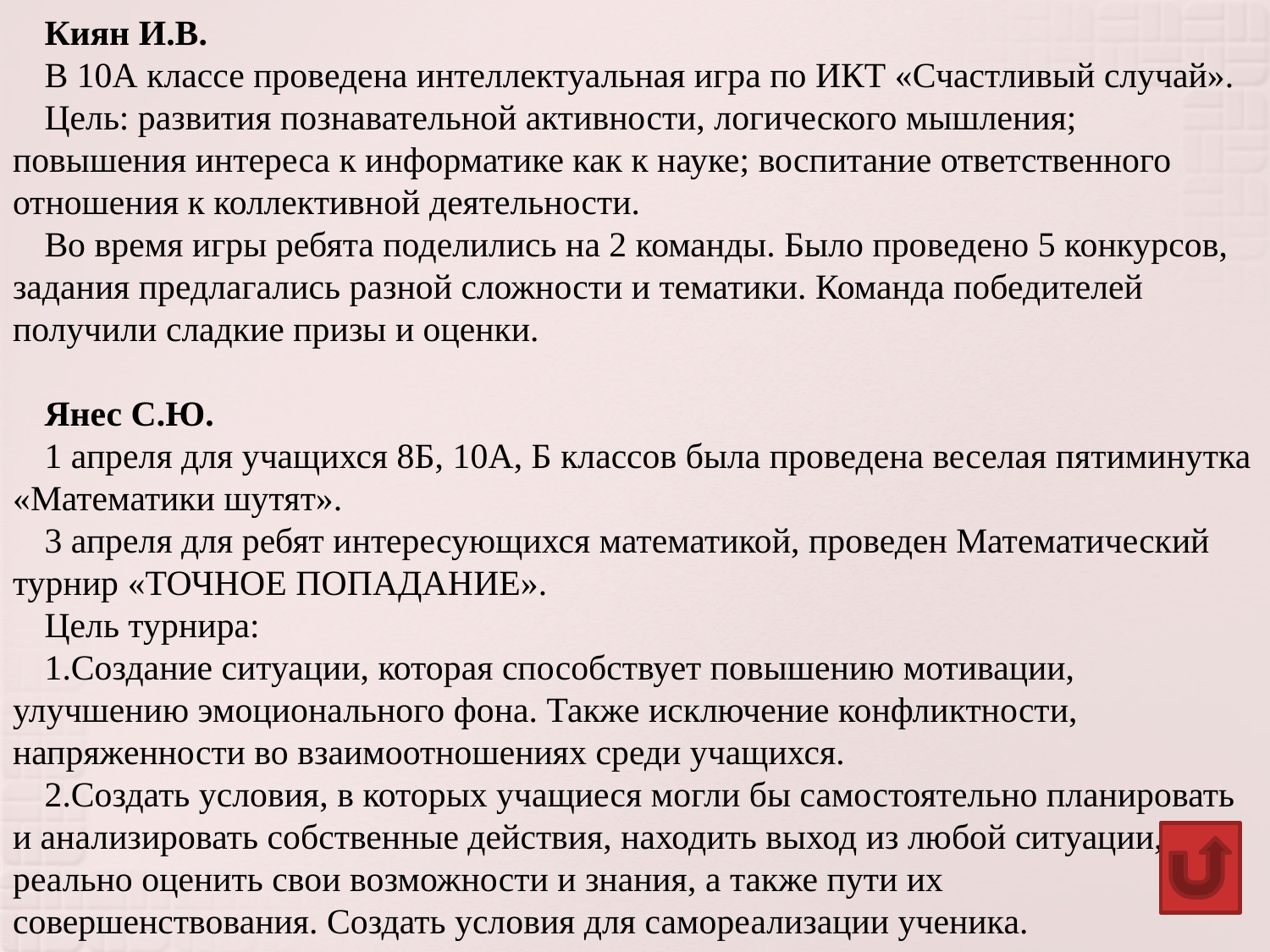

Киян И.В.
В 10А классе проведена интеллектуальная игра по ИКТ «Счастливый случай».
Цель: развития познавательной активности, логического мышления; повышения интереса к информатике как к науке; воспитание ответственного отношения к коллективной деятельности.
Во время игры ребята поделились на 2 команды. Было проведено 5 конкурсов, задания предлагались разной сложности и тематики. Команда победителей получили сладкие призы и оценки.

Янес С.Ю.
1 апреля для учащихся 8Б, 10А, Б классов была проведена веселая пятиминутка «Математики шутят».
3 апреля для ребят интересующихся математикой, проведен Математический турнир «ТОЧНОЕ ПОПАДАНИЕ».
Цель турнира:
1.Создание ситуации, которая способствует повышению мотивации, улучшению эмоционального фона. Также исключение конфликтности, напряженности во взаимоотношениях среди учащихся.
2.Создать условия, в которых учащиеся могли бы самостоятельно планировать и анализировать собственные действия, находить выход из любой ситуации, реально оценить свои возможности и знания, а также пути их совершенствования. Создать условия для самореализации ученика.